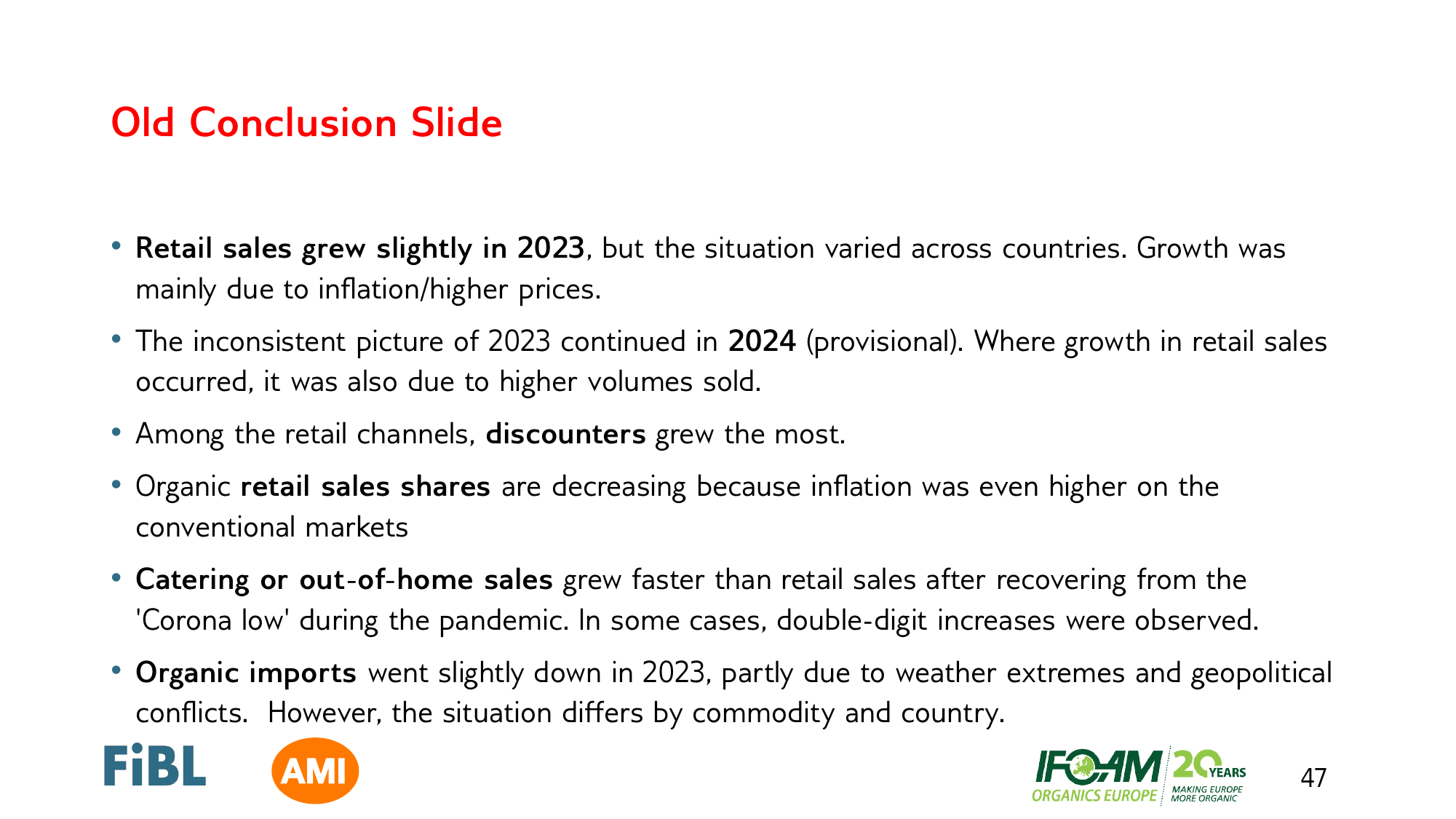

# Old Conclusion Slide
Retail sales grew slightly in 2023, but the situation varied across countries. Growth was mainly due to inflation/higher prices.
The inconsistent picture of 2023 continued in 2024 (provisional). Where growth in retail sales occurred, it was also due to higher volumes sold.
Among the retail channels, discounters grew the most.
Organic retail sales shares are decreasing because inflation was even higher on the conventional markets
Catering or out-of-home sales grew faster than retail sales after recovering from the 'Corona low' during the pandemic. In some cases, double-digit increases were observed.
Organic imports went slightly down in 2023, partly due to weather extremes and geopolitical conflicts.  However, the situation differs by commodity and country.